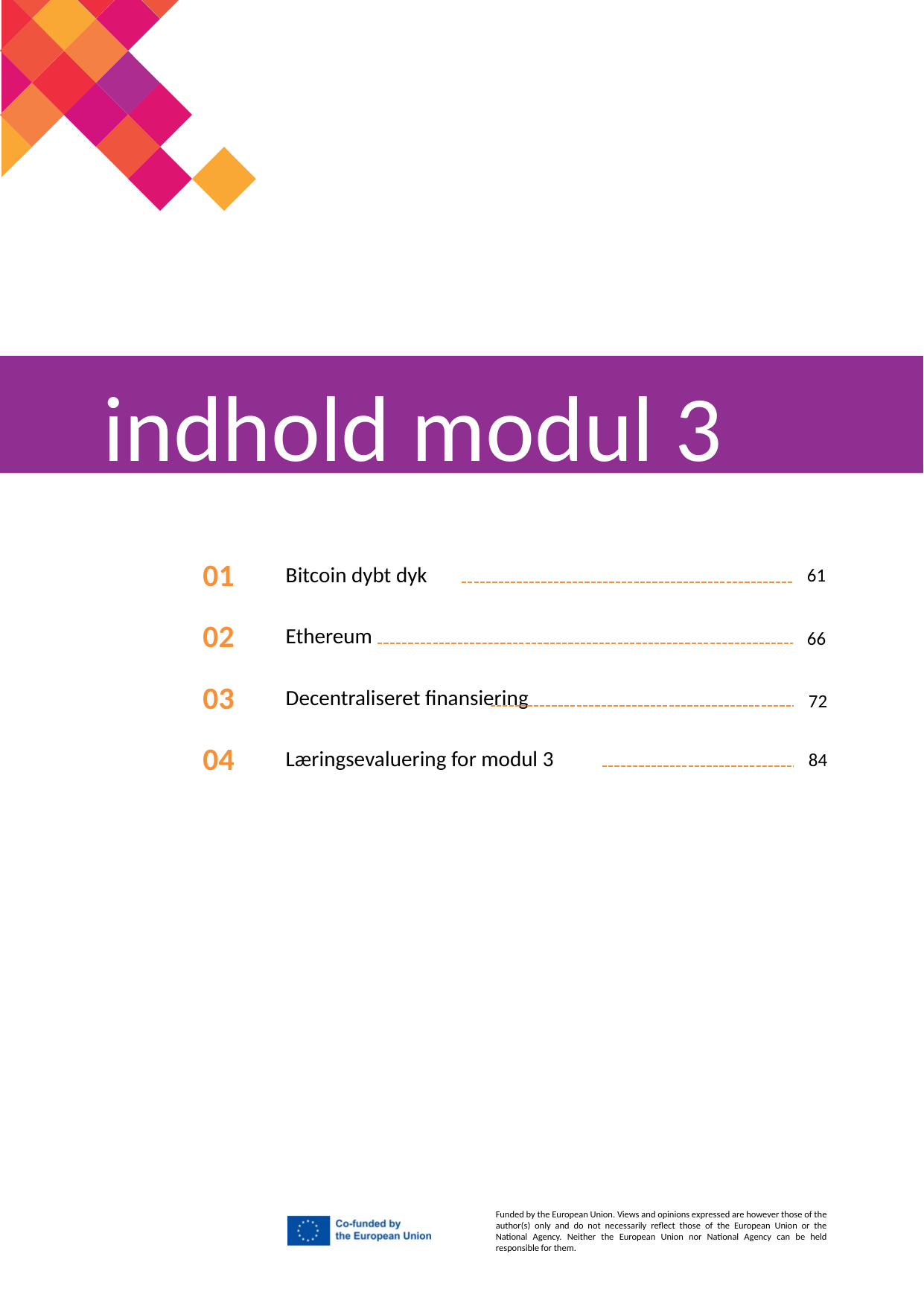

indhold modul 3
01
Bitcoin dybt dyk
61
Ethereum
02
66
03
Decentraliseret finansiering
72
04
Læringsevaluering for modul 3
84